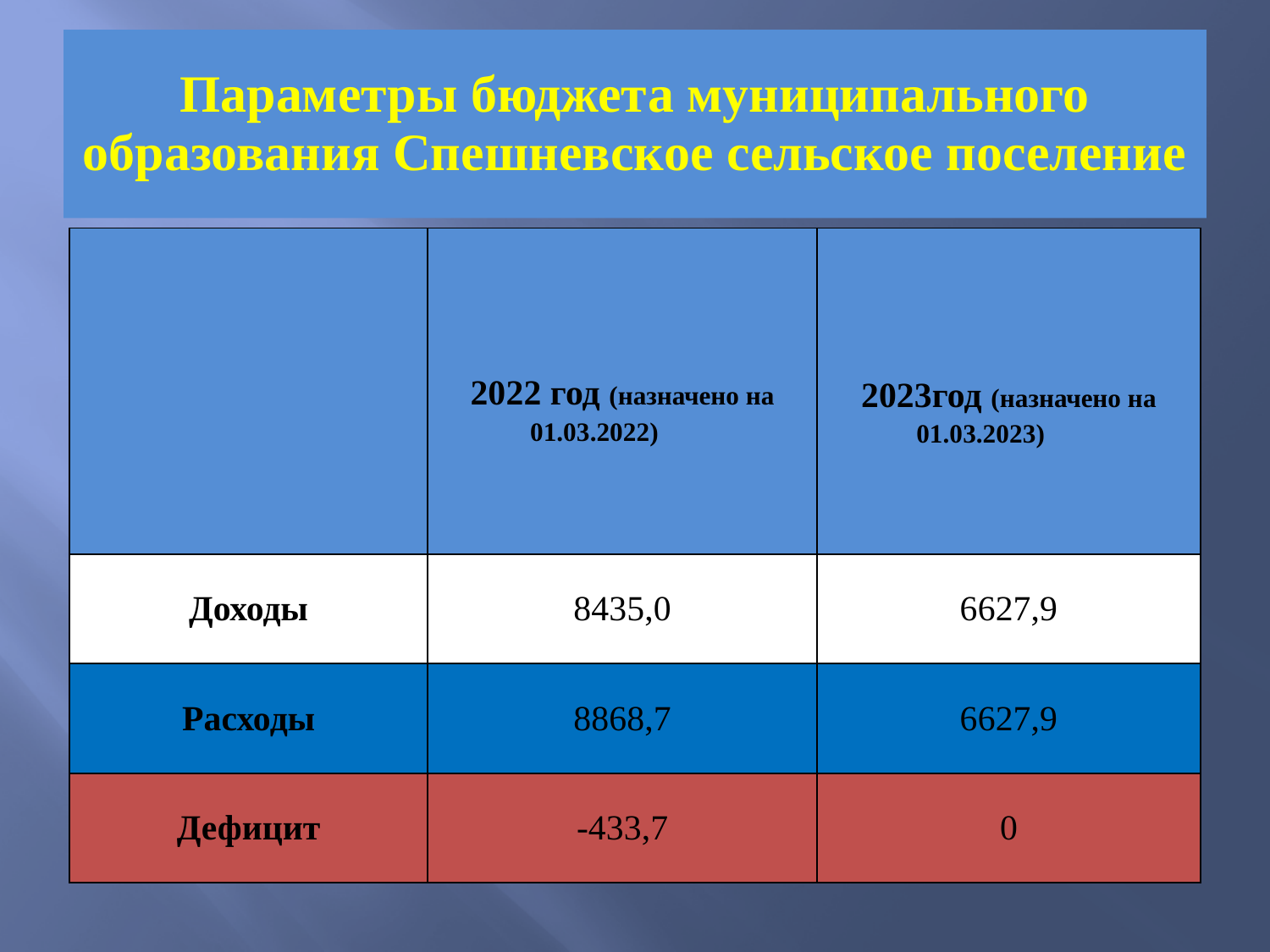

# Параметры бюджета муниципального образования Спешневское сельское поселение
|  | 2022 год (назначено на 01.03.2022) | 2023год (назначено на 01.03.2023) |
| --- | --- | --- |
| Доходы | 8435,0 | 6627,9 |
| Расходы | 8868,7 | 6627,9 |
| Дефицит | -433,7 | 0 |